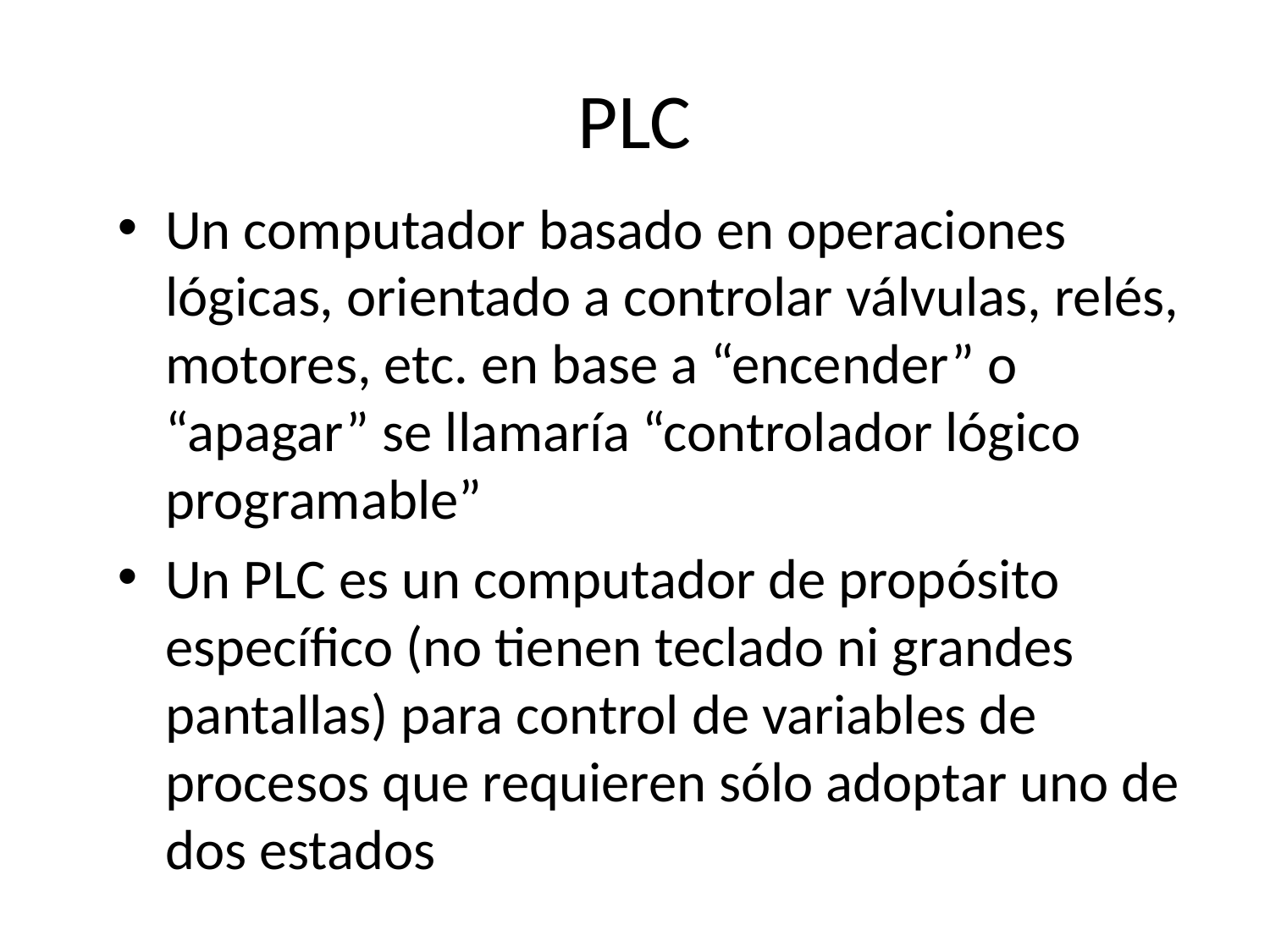

# PLC
Un computador basado en operaciones lógicas, orientado a controlar válvulas, relés, motores, etc. en base a “encender” o “apagar” se llamaría “controlador lógico programable”
Un PLC es un computador de propósito específico (no tienen teclado ni grandes pantallas) para control de variables de procesos que requieren sólo adoptar uno de dos estados